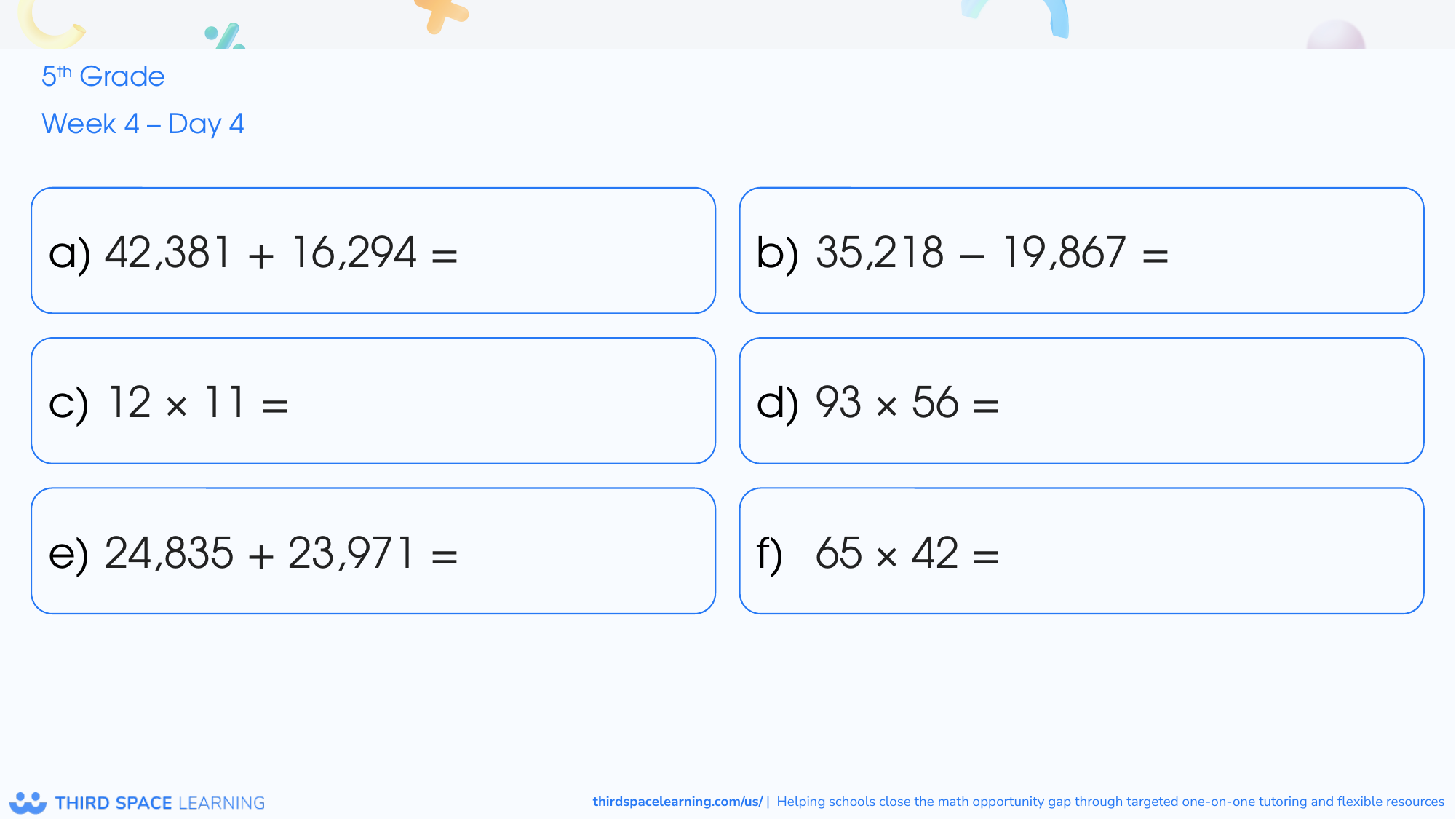

5th Grade
Week 4 – Day 4
42,381 + 16,294 =
35,218 − 19,867 =
12 × 11 =
93 × 56 =
24,835 + 23,971 =
65 × 42 =